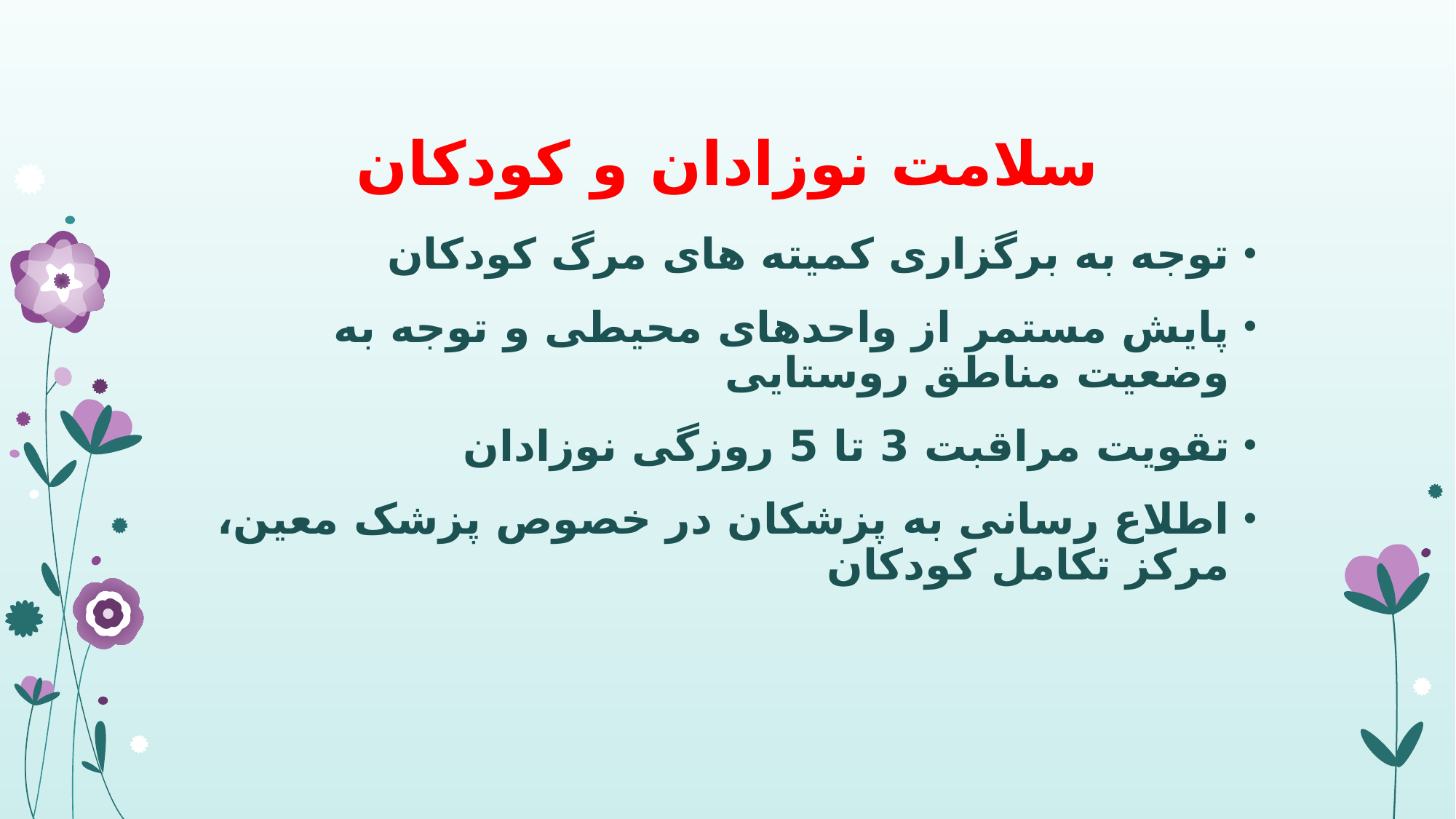

# سلامت نوزادان و کودکان
توجه به برگزاری کمیته های مرگ کودکان
پایش مستمر از واحدهای محیطی و توجه به وضعیت مناطق روستایی
تقویت مراقبت 3 تا 5 روزگی نوزادان
اطلاع رسانی به پزشکان در خصوص پزشک معین، مرکز تکامل کودکان